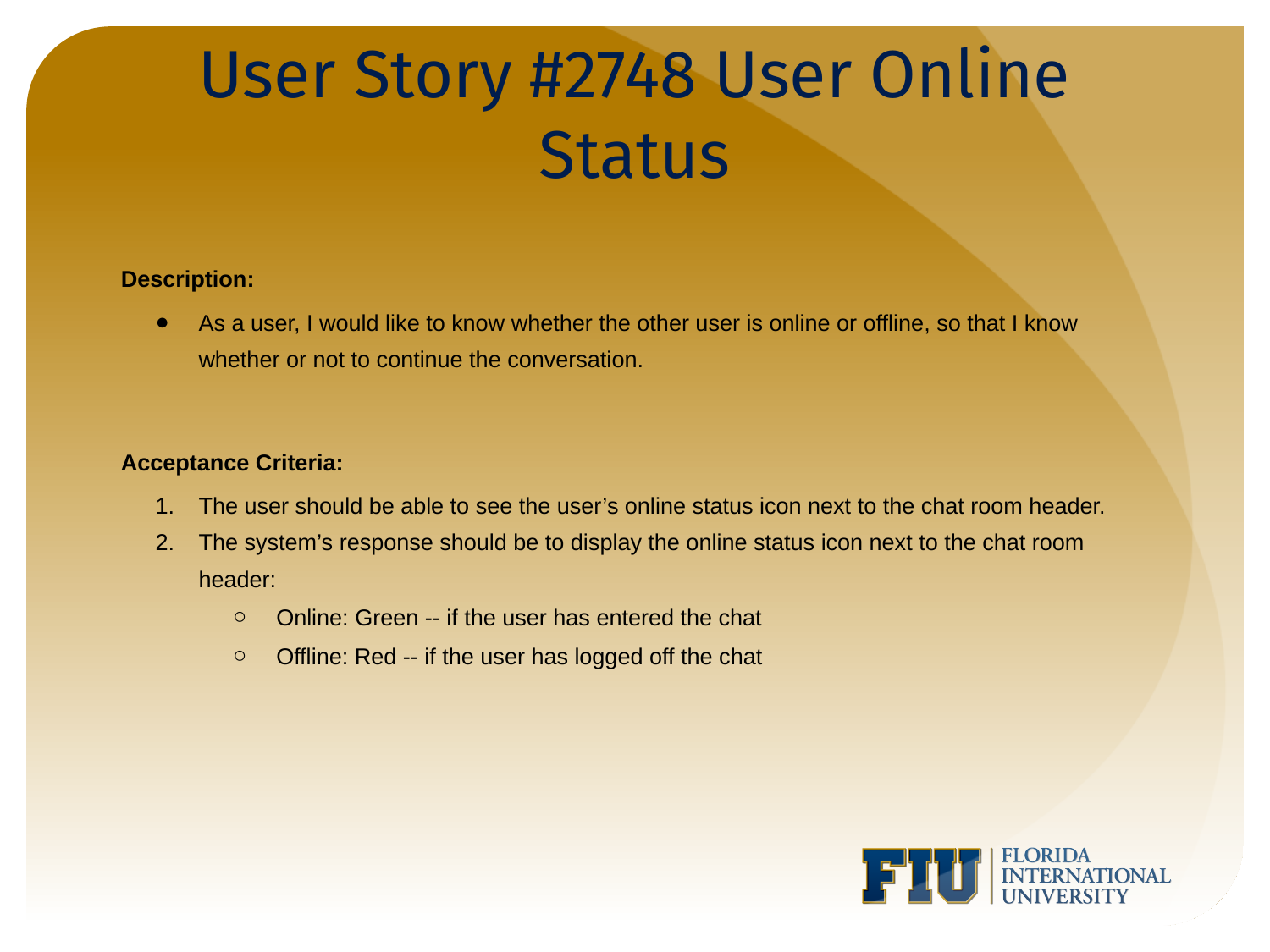

# User Story #2748 User Online Status
Description:
As a user, I would like to know whether the other user is online or offline, so that I know whether or not to continue the conversation.

Acceptance Criteria:
The user should be able to see the user’s online status icon next to the chat room header.
The system’s response should be to display the online status icon next to the chat room header:
​​Online: Green -- if the user has entered the chat
Offline: Red -- if the user has logged off the chat